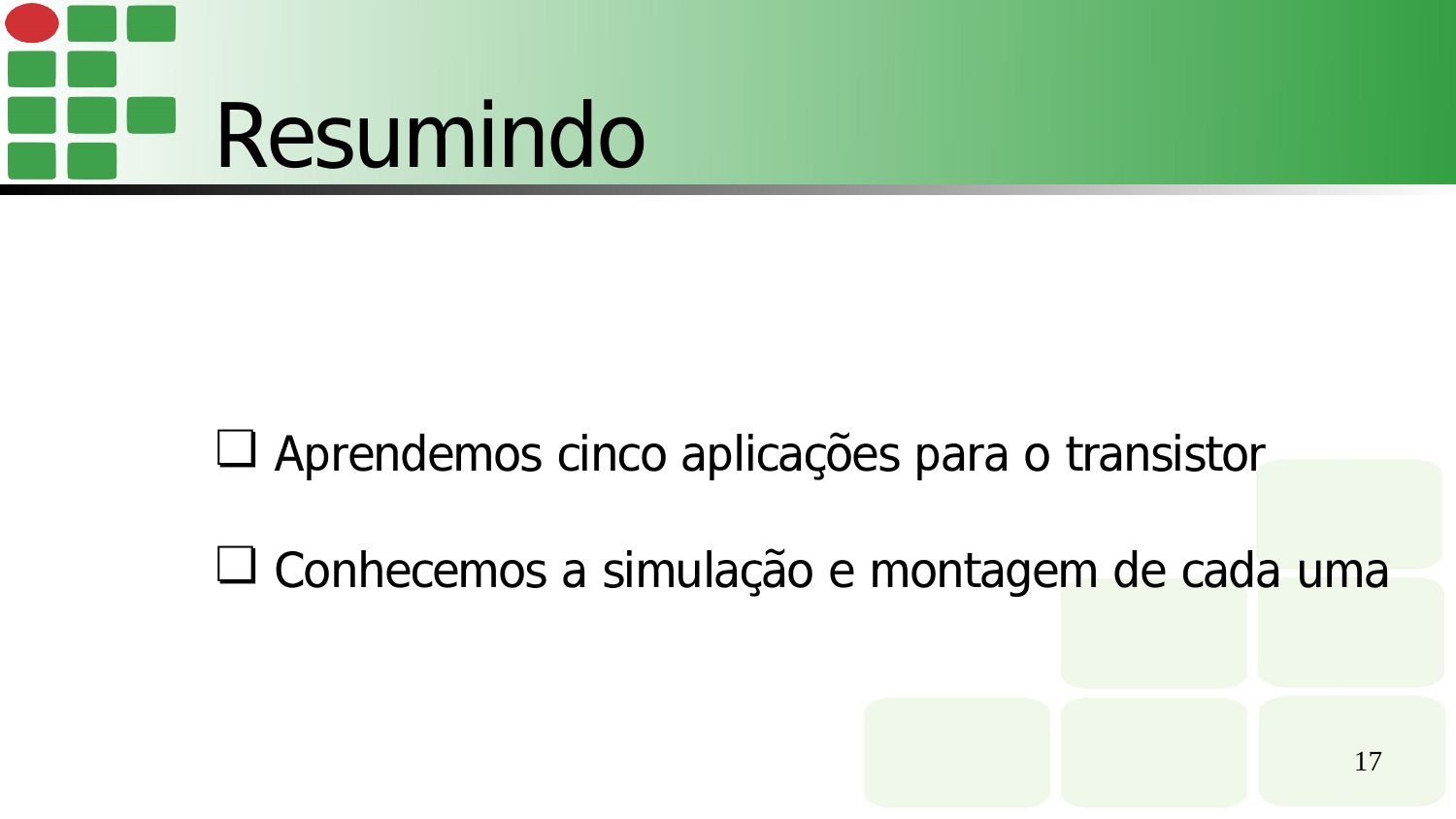

Resumindo

Aprendemos cinco aplicações para o transistor

Conhecemos a simulação e montagem de cada uma

17